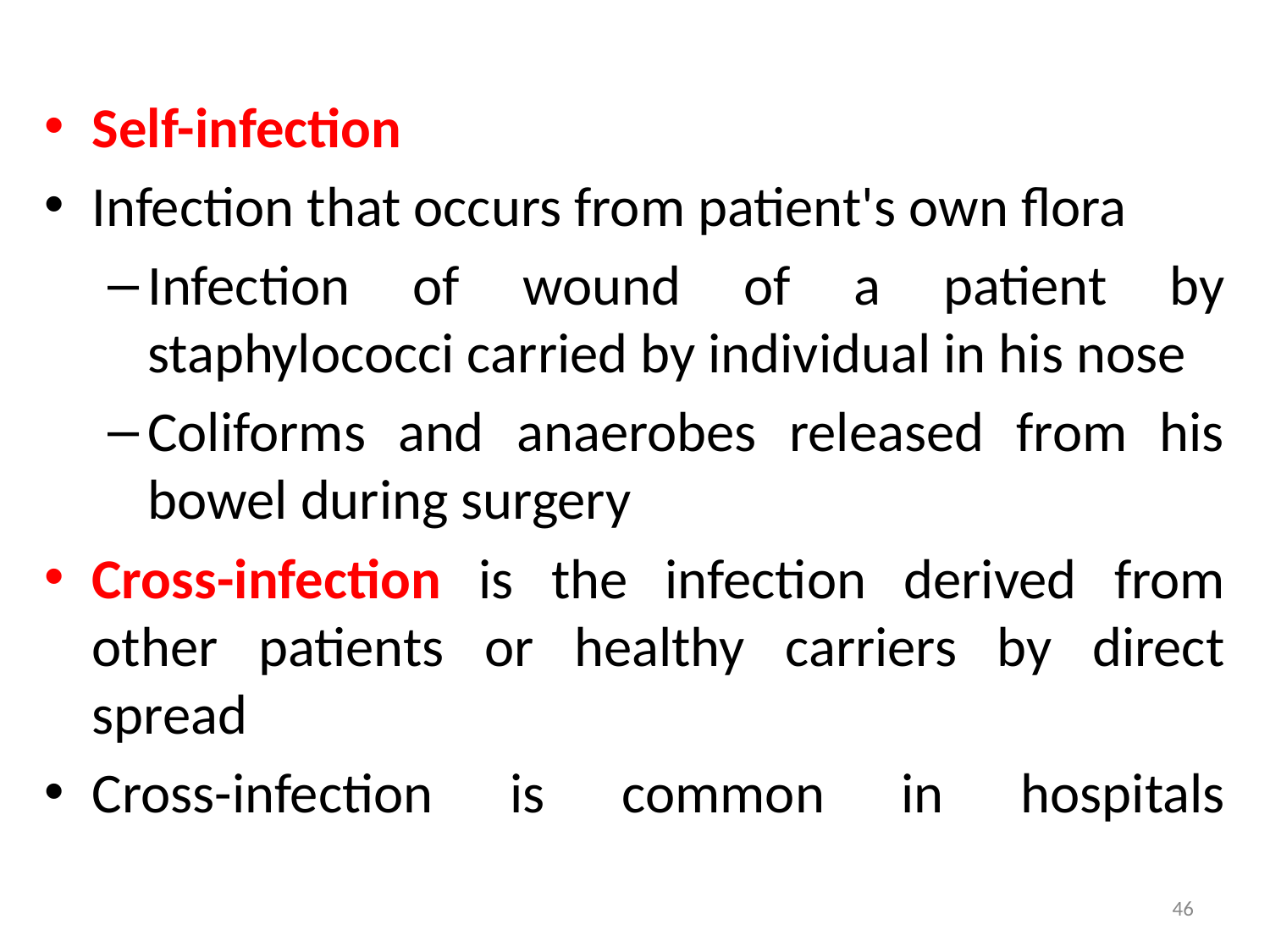

Self-infection
Infection that occurs from patient's own flora
Infection of wound of a patient by staphylococci carried by individual in his nose
Coliforms and anaerobes released from his bowel during surgery
Cross-infection is the infection derived from other patients or healthy carriers by direct spread
Cross-infection is common in hospitals

46